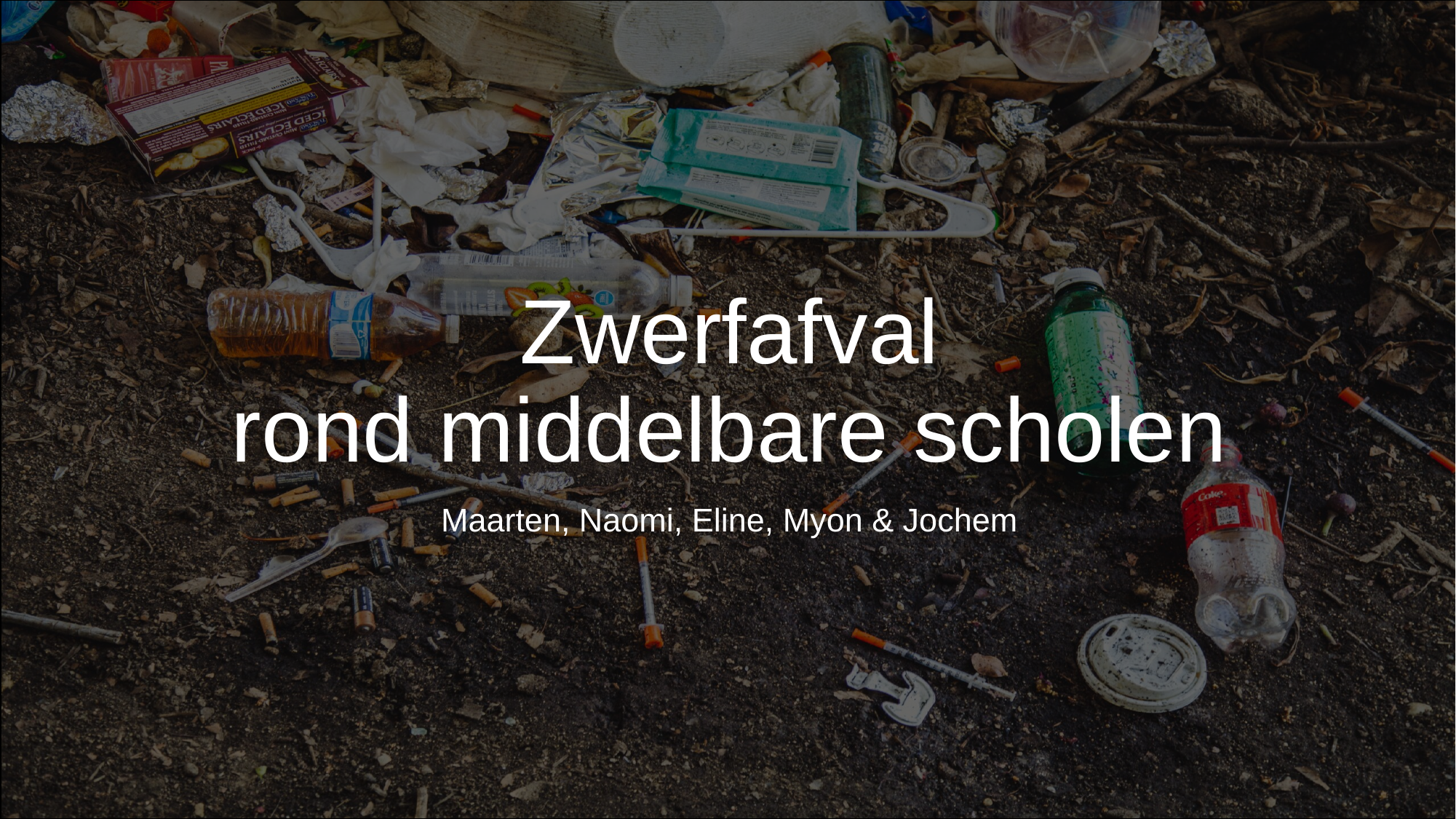

# Zwerfafval rond middelbare scholen
Maarten, Naomi, Eline, Myon & Jochem